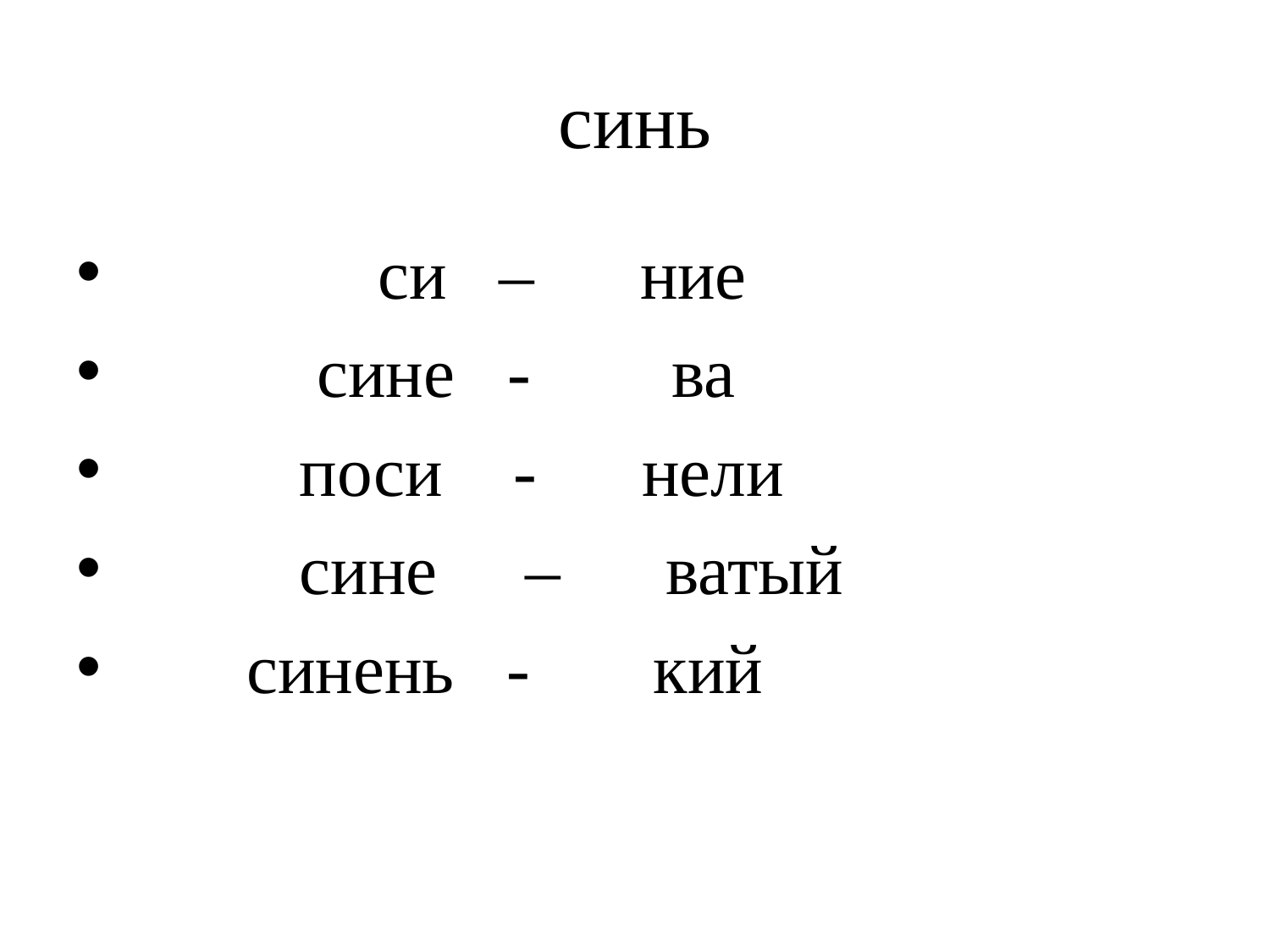

# синь
                си   –      ние
           сине   -        ва
          поси    -      нели
          сине     –      ватый
       синень   -       кий